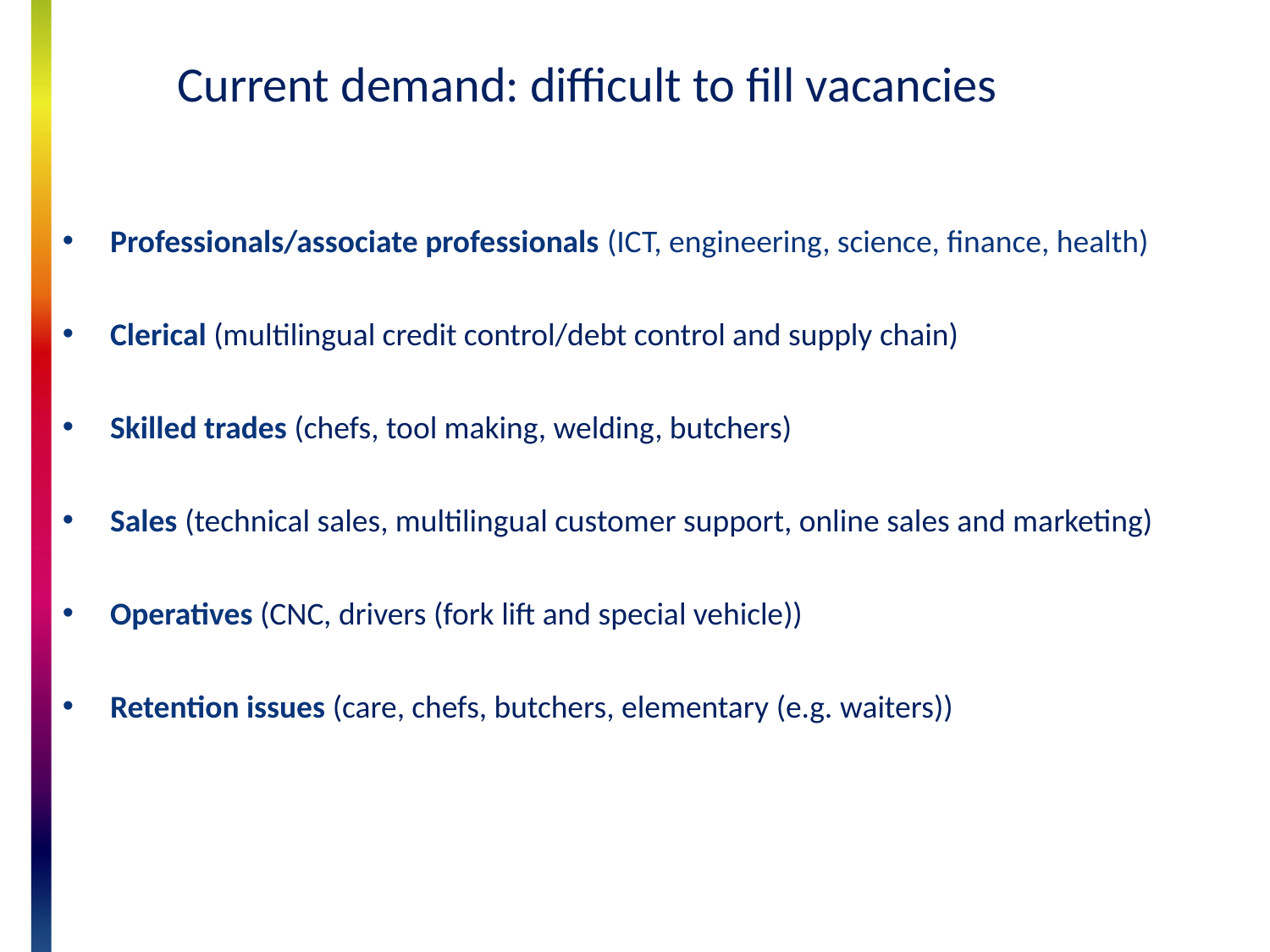

Current demand: difficult to fill vacancies

Professionals/associate professionals (ICT, engineering, science, finance, health)
Clerical (multilingual credit control/debt control and supply chain)
Skilled trades (chefs, tool making, welding, butchers)
Sales (technical sales, multilingual customer support, online sales and marketing)
Operatives (CNC, drivers (fork lift and special vehicle))
Retention issues (care, chefs, butchers, elementary (e.g. waiters))